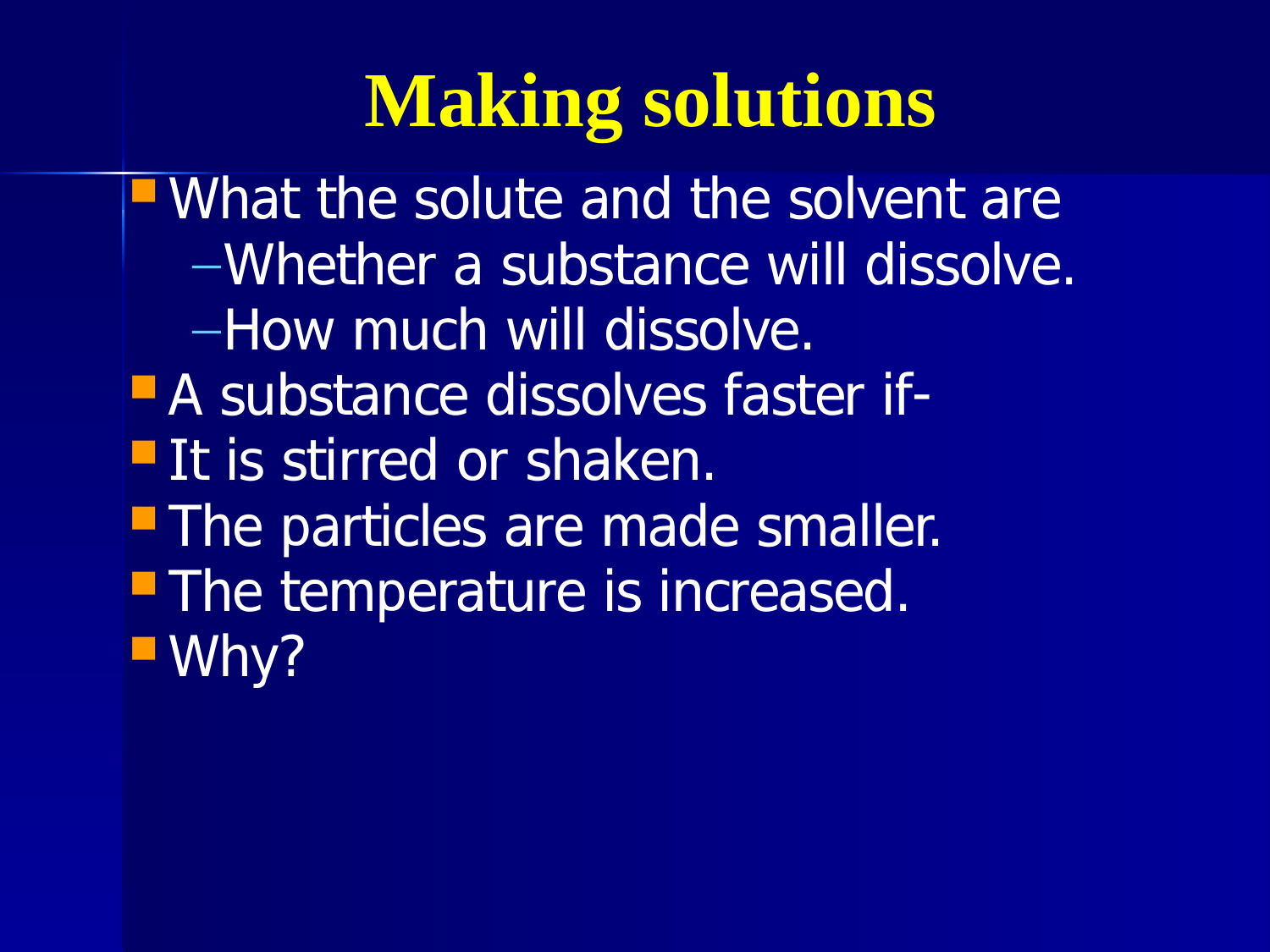

# Making solutions
What the solute and the solvent are
Whether a substance will dissolve.
How much will dissolve.
A substance dissolves faster if-
It is stirred or shaken.
The particles are made smaller.
The temperature is increased.
Why?